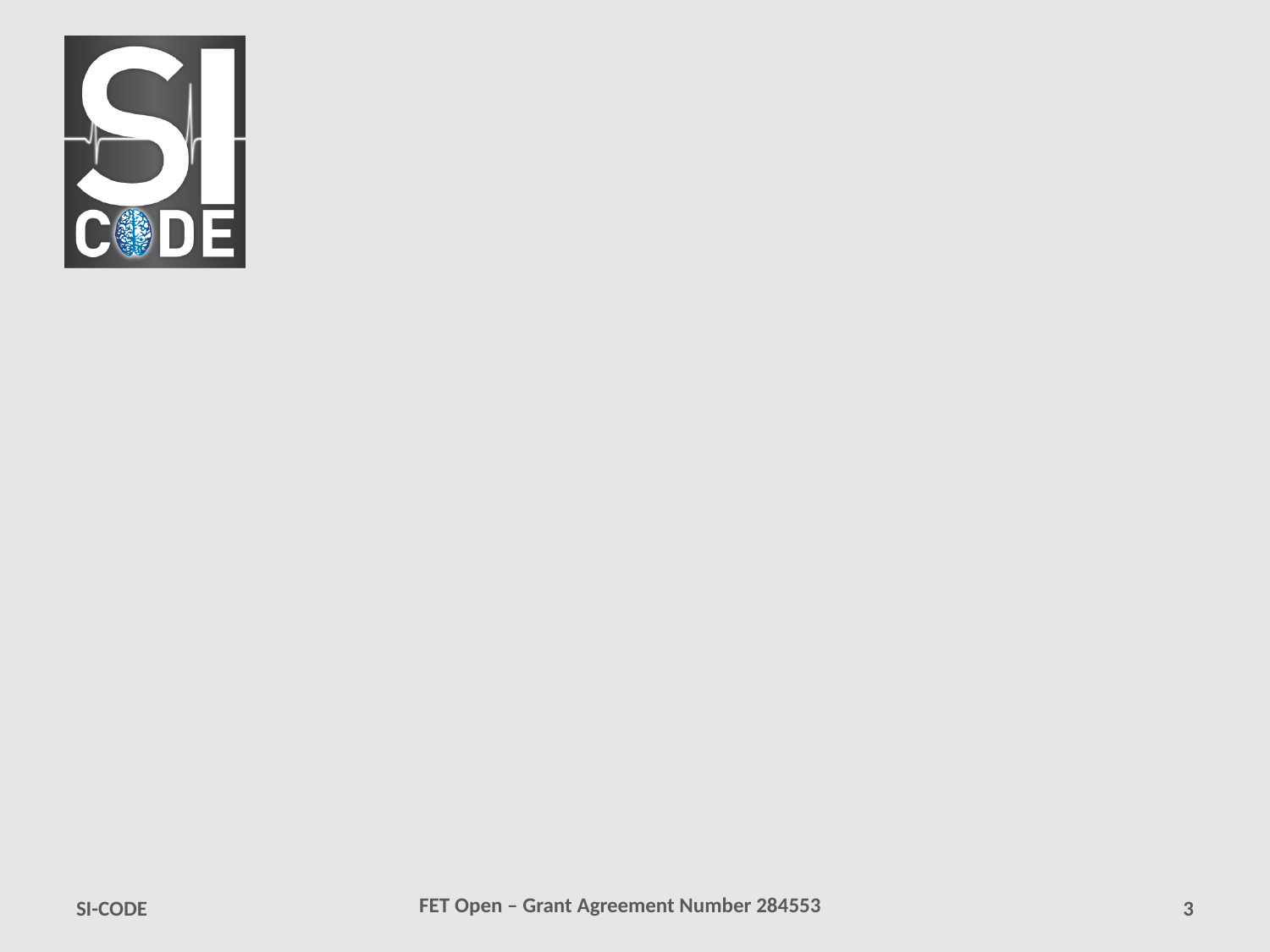

#
FET Open – Grant Agreement Number 284553
SI-CODE
3